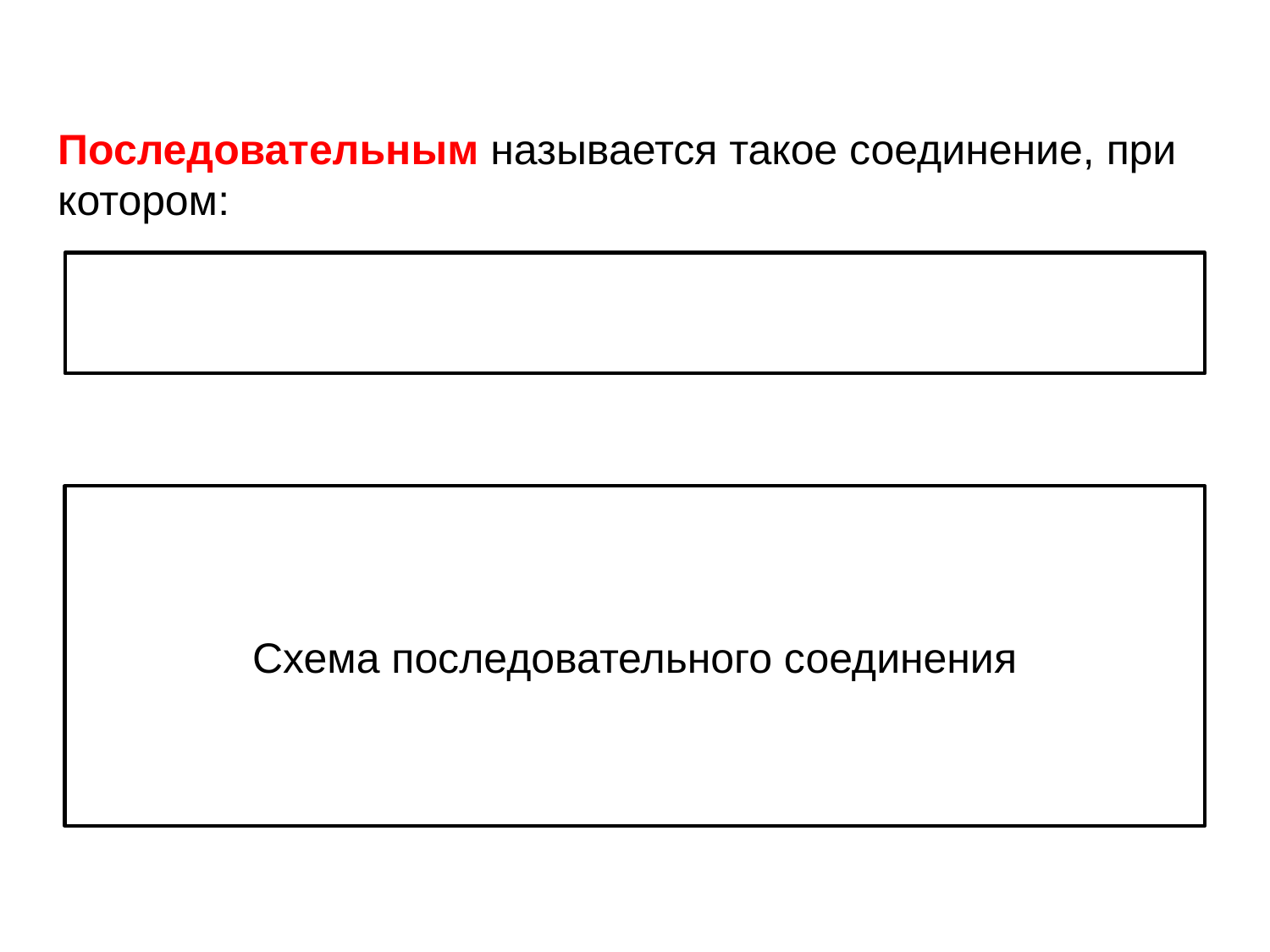

Последовательным называется такое соединение, при котором:

Схема последовательного соединения